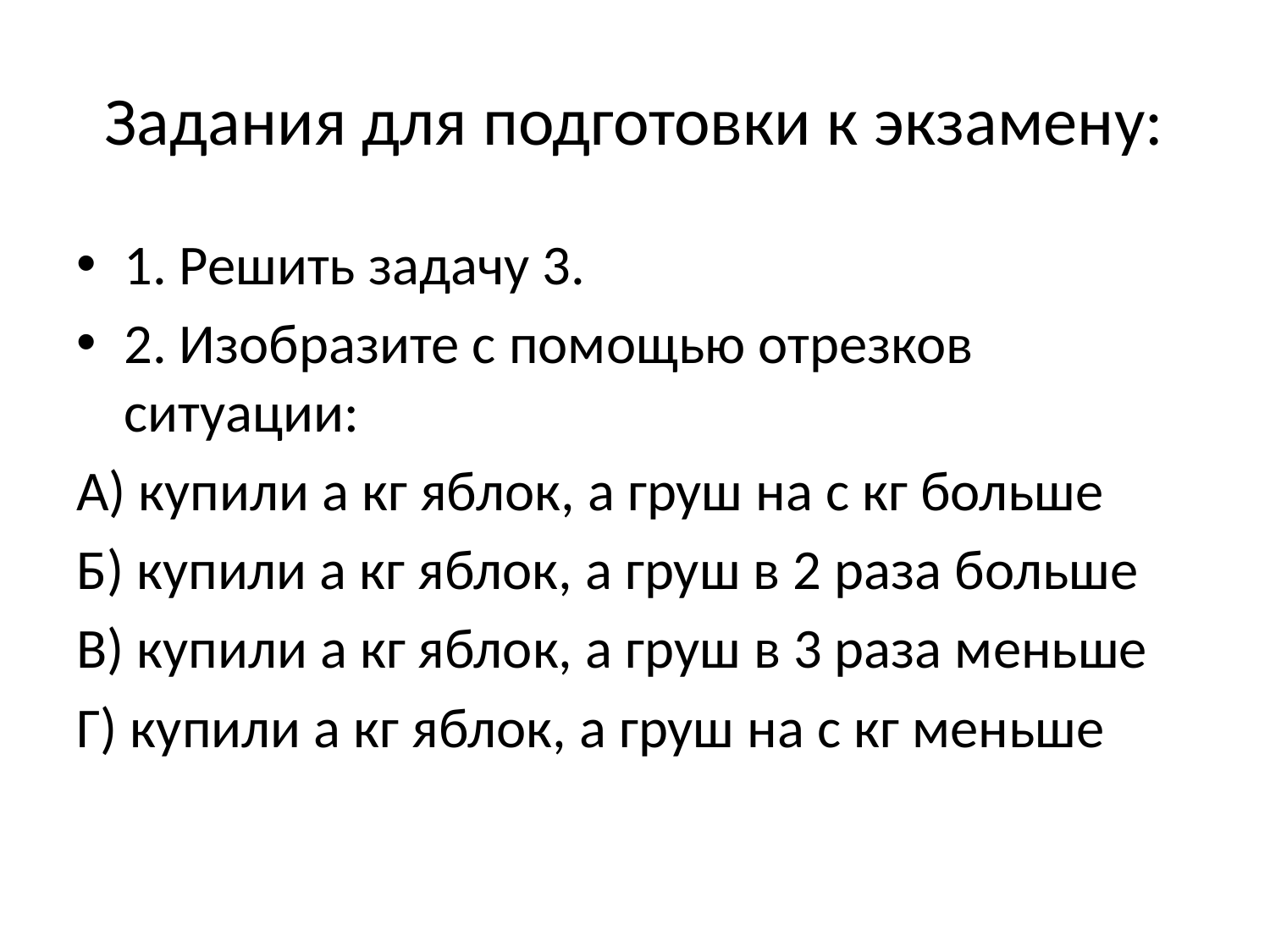

# Задания для подготовки к экзамену:
1. Решить задачу 3.
2. Изобразите с помощью отрезков ситуации:
А) купили а кг яблок, а груш на с кг больше
Б) купили а кг яблок, а груш в 2 раза больше
В) купили а кг яблок, а груш в 3 раза меньше
Г) купили а кг яблок, а груш на с кг меньше